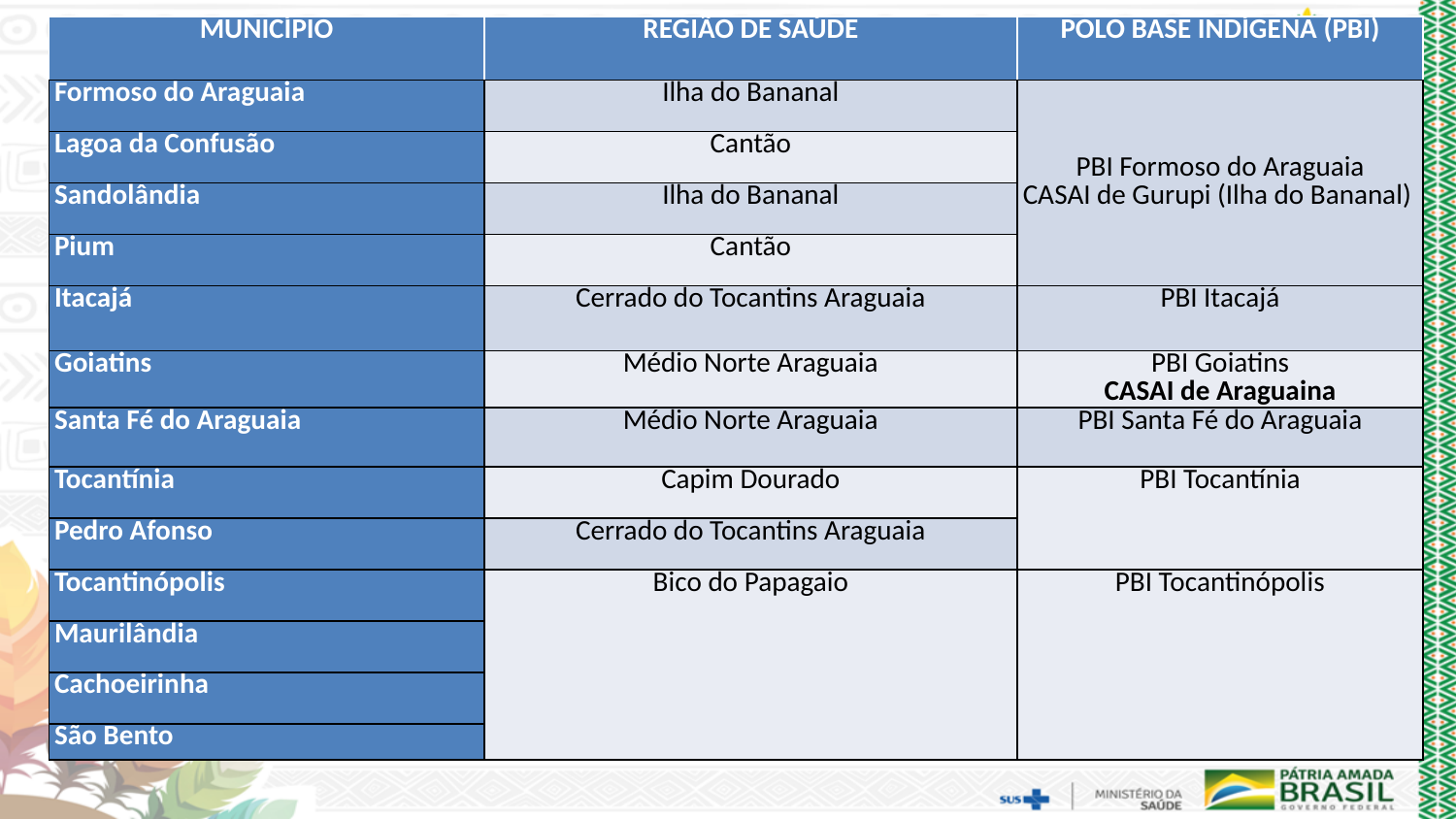

| MUNICÍPIO | REGIÃO DE SAÚDE | POLO BASE INDÍGENA (PBI) |
| --- | --- | --- |
| Formoso do Araguaia | Ilha do Bananal | PBI Formoso do Araguaia CASAI de Gurupi (Ilha do Bananal) |
| Lagoa da Confusão | Cantão |  |
| Sandolândia | Ilha do Bananal |  |
| Pium | Cantão |  |
| Itacajá | Cerrado do Tocantins Araguaia | PBI Itacajá |
| Goiatins | Médio Norte Araguaia | PBI Goiatins CASAI de Araguaina |
| Santa Fé do Araguaia | Médio Norte Araguaia | PBI Santa Fé do Araguaia |
| Tocantínia | Capim Dourado | PBI Tocantínia |
| Pedro Afonso | Cerrado do Tocantins Araguaia |  |
| Tocantinópolis | Bico do Papagaio | PBI Tocantinópolis |
| Maurilândia |  |  |
| Cachoeirinha |  |  |
| São Bento |  |  |